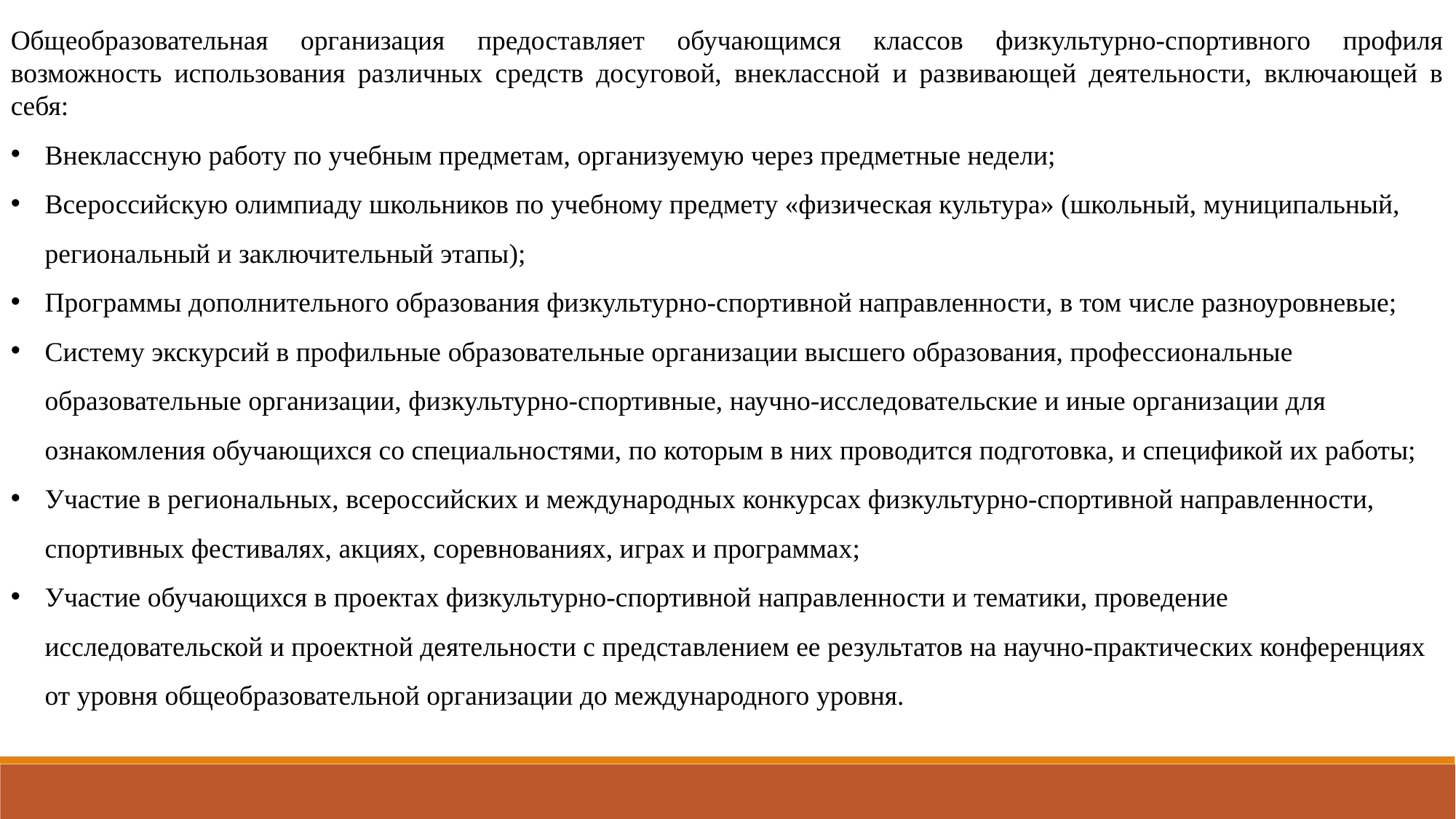

Общеобразовательная организация предоставляет обучающимся классов физкультурно-спортивного профиля возможность использования различных средств досуговой, внеклассной и развивающей деятельности, включающей в себя:
Внеклассную работу по учебным предметам, организуемую через предметные недели;
Всероссийскую олимпиаду школьников по учебному предмету «физическая культура» (школьный, муниципальный, региональный и заключительный этапы);
Программы дополнительного образования физкультурно-спортивной направленности, в том числе разноуровневые;
Систему экскурсий в профильные образовательные организации высшего образования, профессиональные образовательные организации, физкультурно-спортивные, научно-исследовательские и иные организации для ознакомления обучающихся со специальностями, по которым в них проводится подготовка, и спецификой их работы;
Участие в региональных, всероссийских и международных конкурсах физкультурно-спортивной направленности, спортивных фестивалях, акциях, соревнованиях, играх и программах;
Участие обучающихся в проектах физкультурно-спортивной направленности и тематики, проведение исследовательской и проектной деятельности с представлением ее результатов на научно-практических конференциях от уровня общеобразовательной организации до международного уровня.